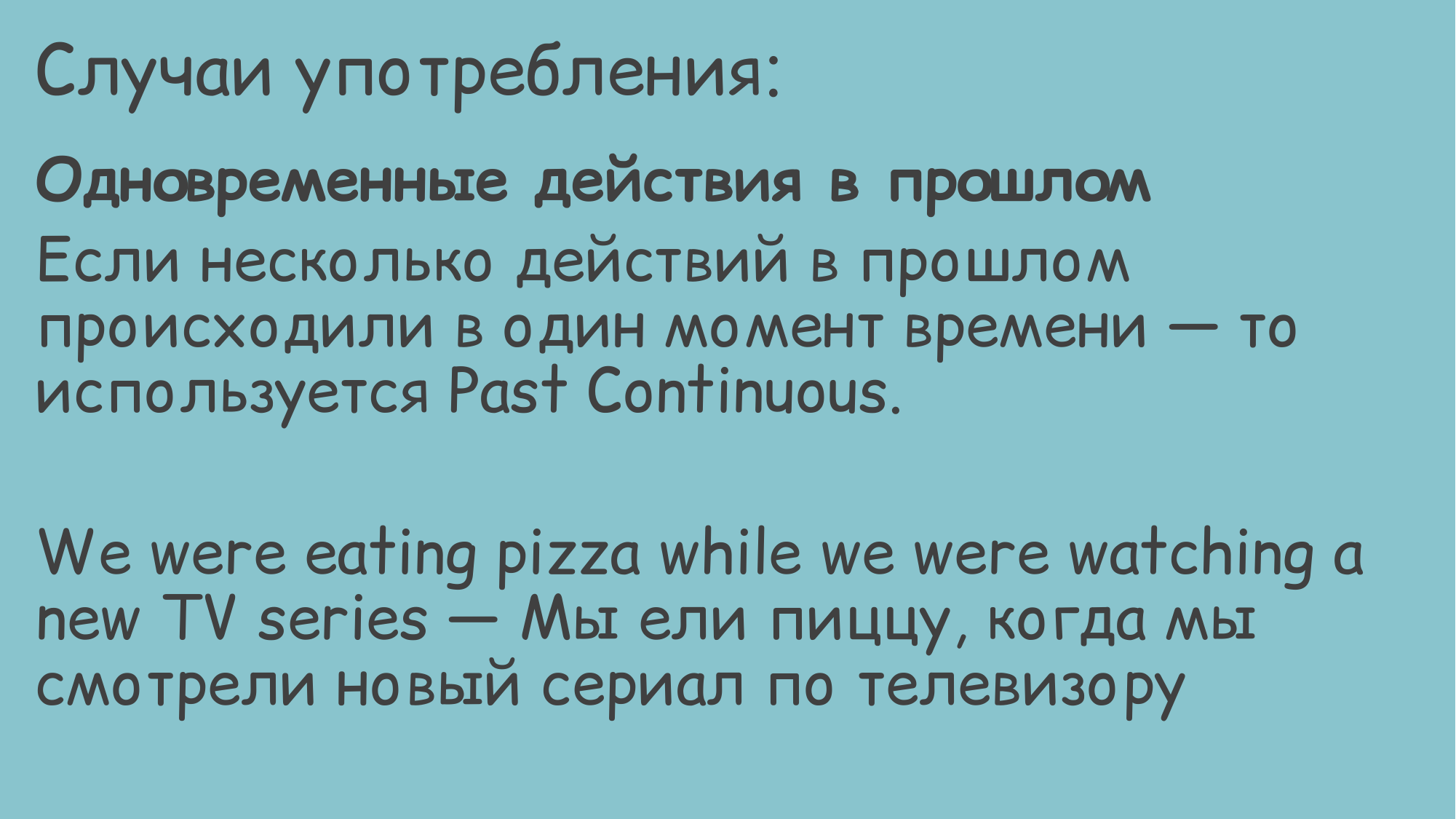

# Случаи употребления:
Одновременные действия в прошлом
Если несколько действий в прошлом происходили в один момент времени — то используется Past Continuous.

We were eating pizza while we were watching a new TV series — Мы ели пиццу, когда мы смотрели новый сериал по телевизору